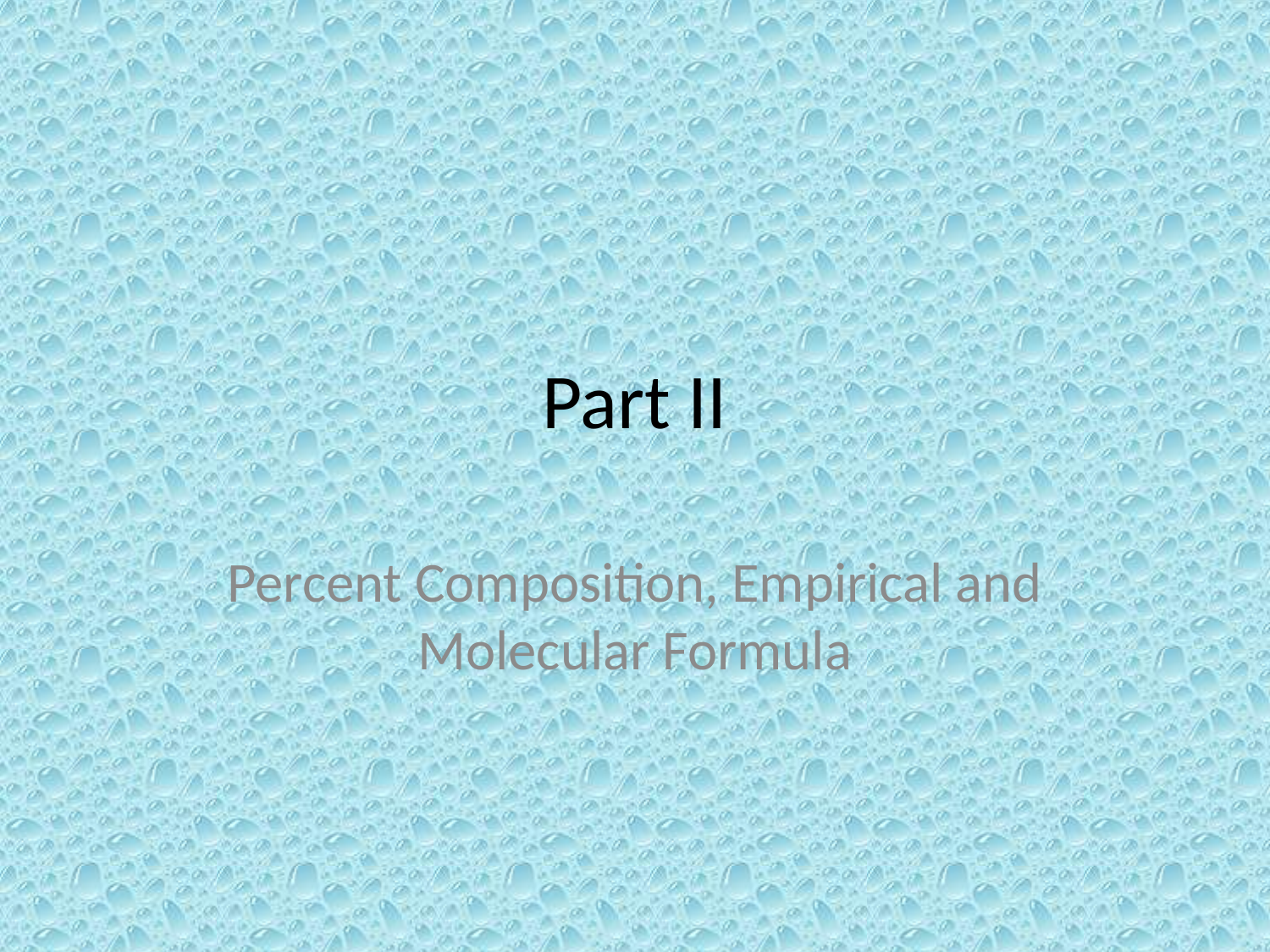

# Part II
Percent Composition, Empirical and Molecular Formula